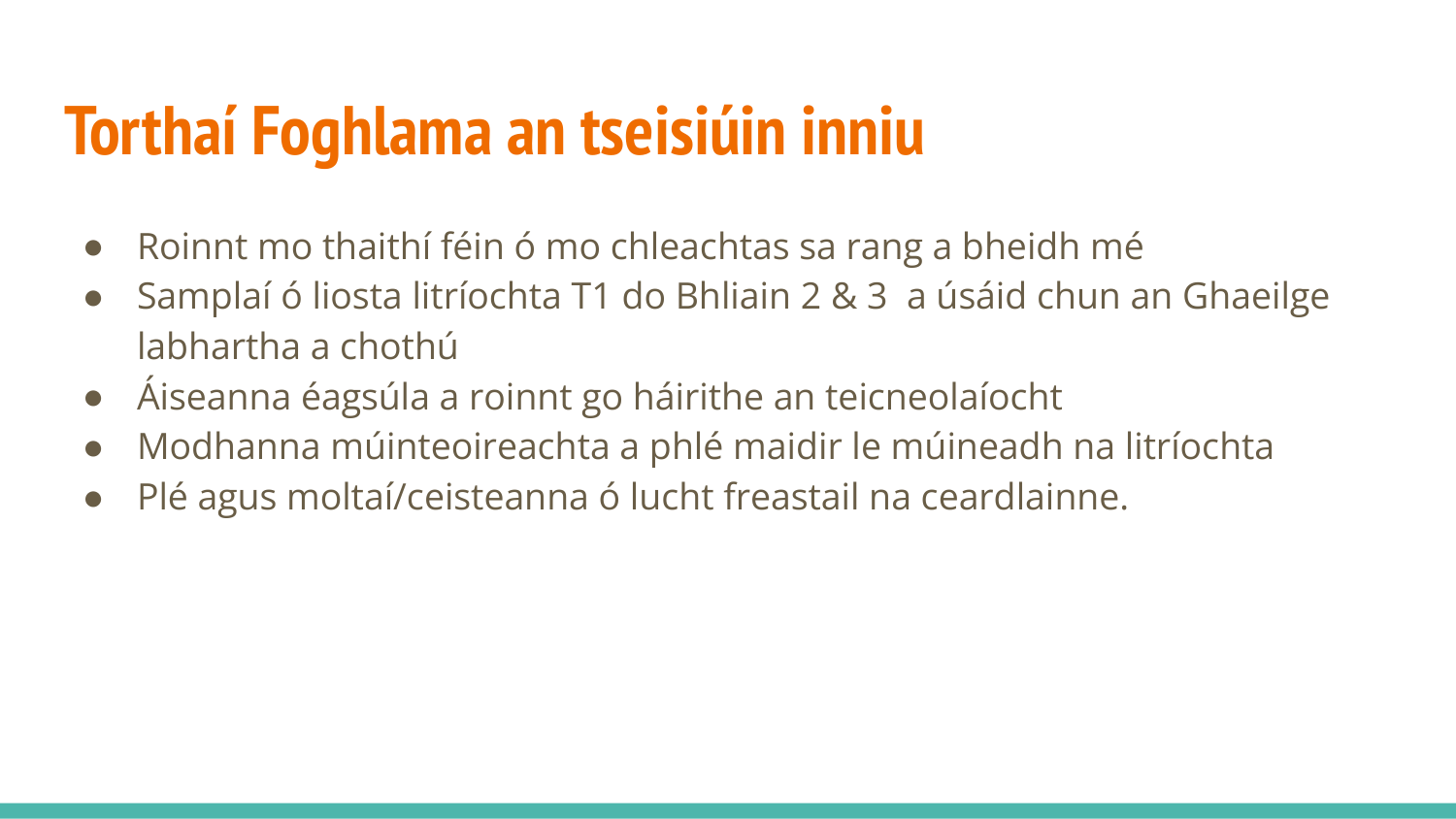

# Torthaí Foghlama an tseisiúin inniu
Roinnt mo thaithí féin ó mo chleachtas sa rang a bheidh mé
Samplaí ó liosta litríochta T1 do Bhliain 2 & 3  a úsáid chun an Ghaeilge labhartha a chothú
Áiseanna éagsúla a roinnt go háirithe an teicneolaíocht
Modhanna múinteoireachta a phlé maidir le múineadh na litríochta
Plé agus moltaí/ceisteanna ó lucht freastail na ceardlainne.